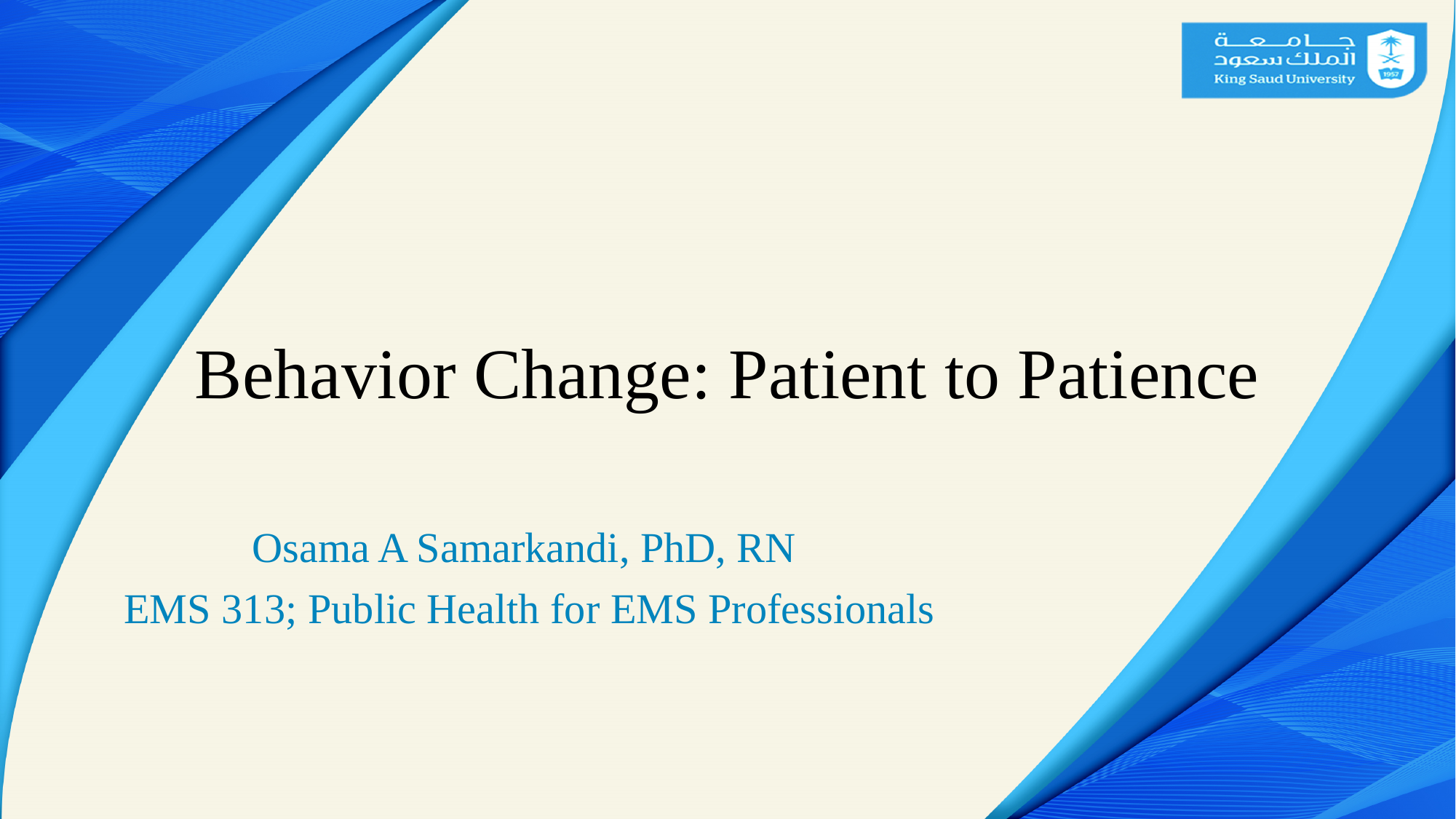

# Behavior Change: Patient to Patience
Osama A Samarkandi, PhD, RN
EMS 313; Public Health for EMS Professionals